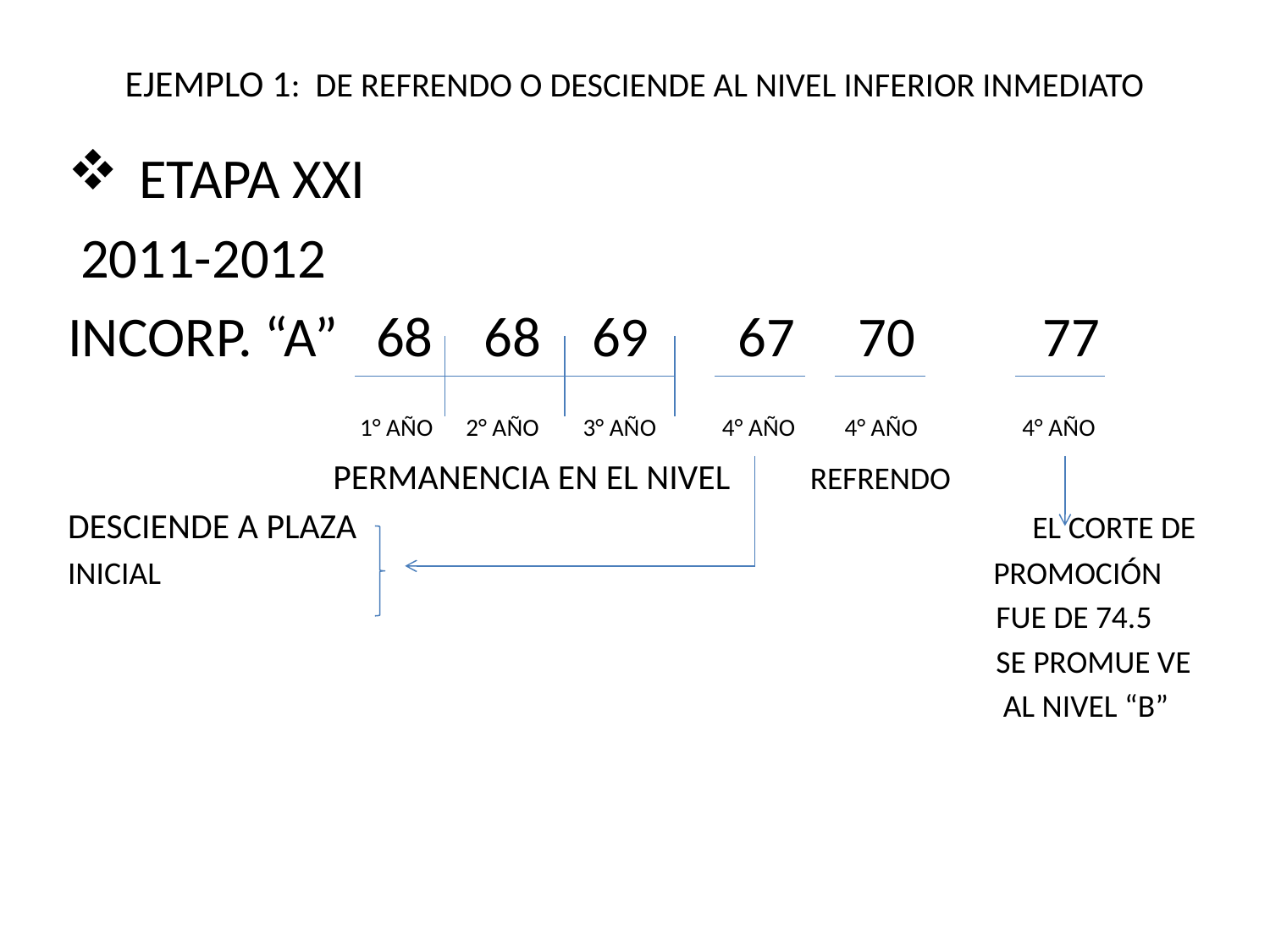

# EJEMPLO 1:  DE REFRENDO O DESCIENDE AL NIVEL INFERIOR INMEDIATO
ETAPA XXI
 2011-2012
INCORP. “A”   68    68    69       67     70          77
                       1° AÑO      2° AÑO        3° AÑO            4° AÑO         4° AÑO                   4° AÑO
                                 PERMANENCIA EN EL NIVEL          REFRENDO
DESCIENDE A PLAZA                                                                                    EL CORTE DE
INICIAL                                                                                                                    PROMOCIÓN
                                                                                                                                 FUE DE 74.5
                                                                                                                                 SE PROMUE VE
                                                                                                                                  AL NIVEL “B”